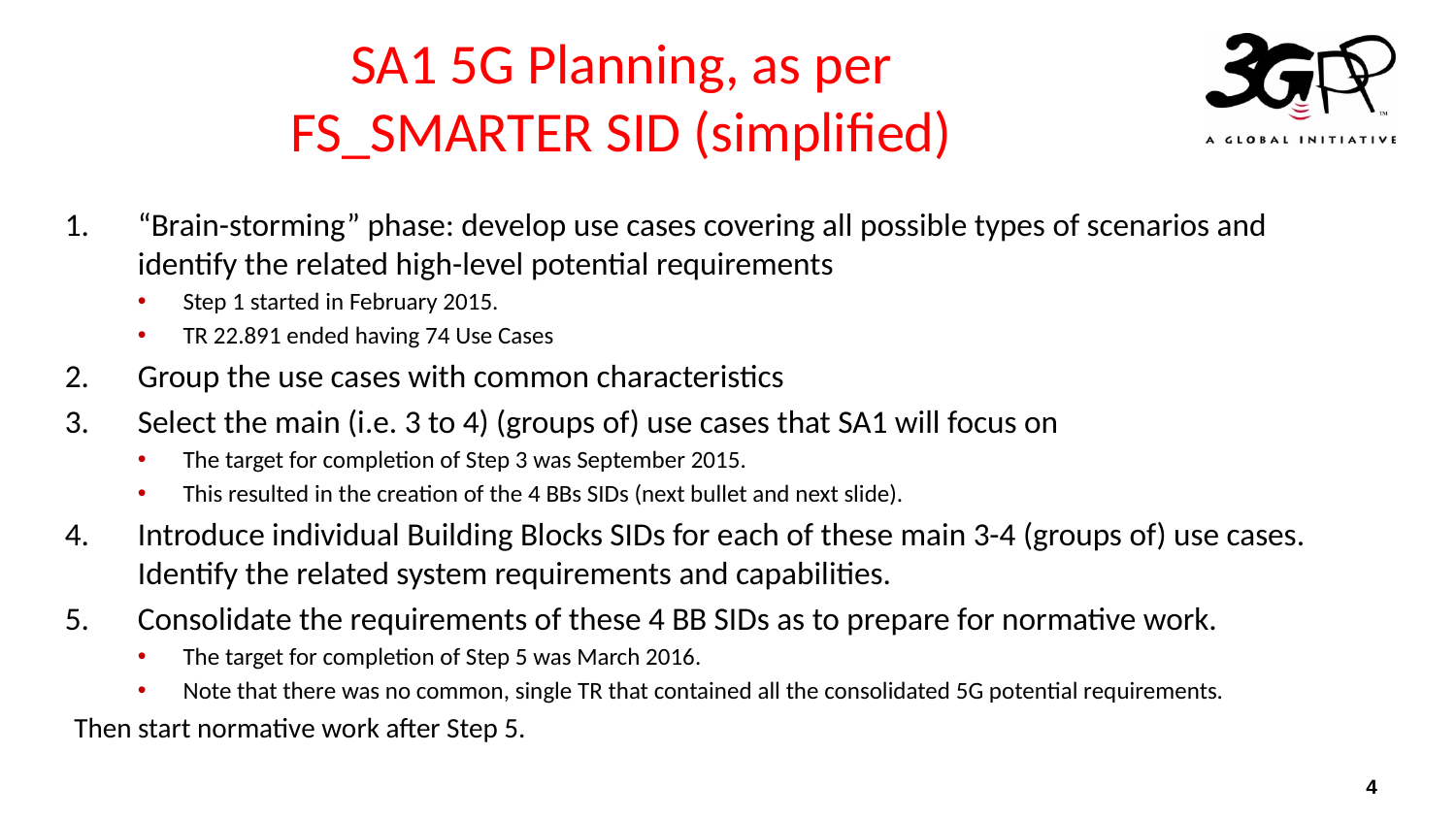

# SA1 5G Planning, as per FS_SMARTER SID (simplified)
“Brain-storming” phase: develop use cases covering all possible types of scenarios and identify the related high-level potential requirements
Step 1 started in February 2015.
TR 22.891 ended having 74 Use Cases
Group the use cases with common characteristics
Select the main (i.e. 3 to 4) (groups of) use cases that SA1 will focus on
The target for completion of Step 3 was September 2015.
This resulted in the creation of the 4 BBs SIDs (next bullet and next slide).
Introduce individual Building Blocks SIDs for each of these main 3-4 (groups of) use cases. Identify the related system requirements and capabilities.
Consolidate the requirements of these 4 BB SIDs as to prepare for normative work.
The target for completion of Step 5 was March 2016.
Note that there was no common, single TR that contained all the consolidated 5G potential requirements.
Then start normative work after Step 5.